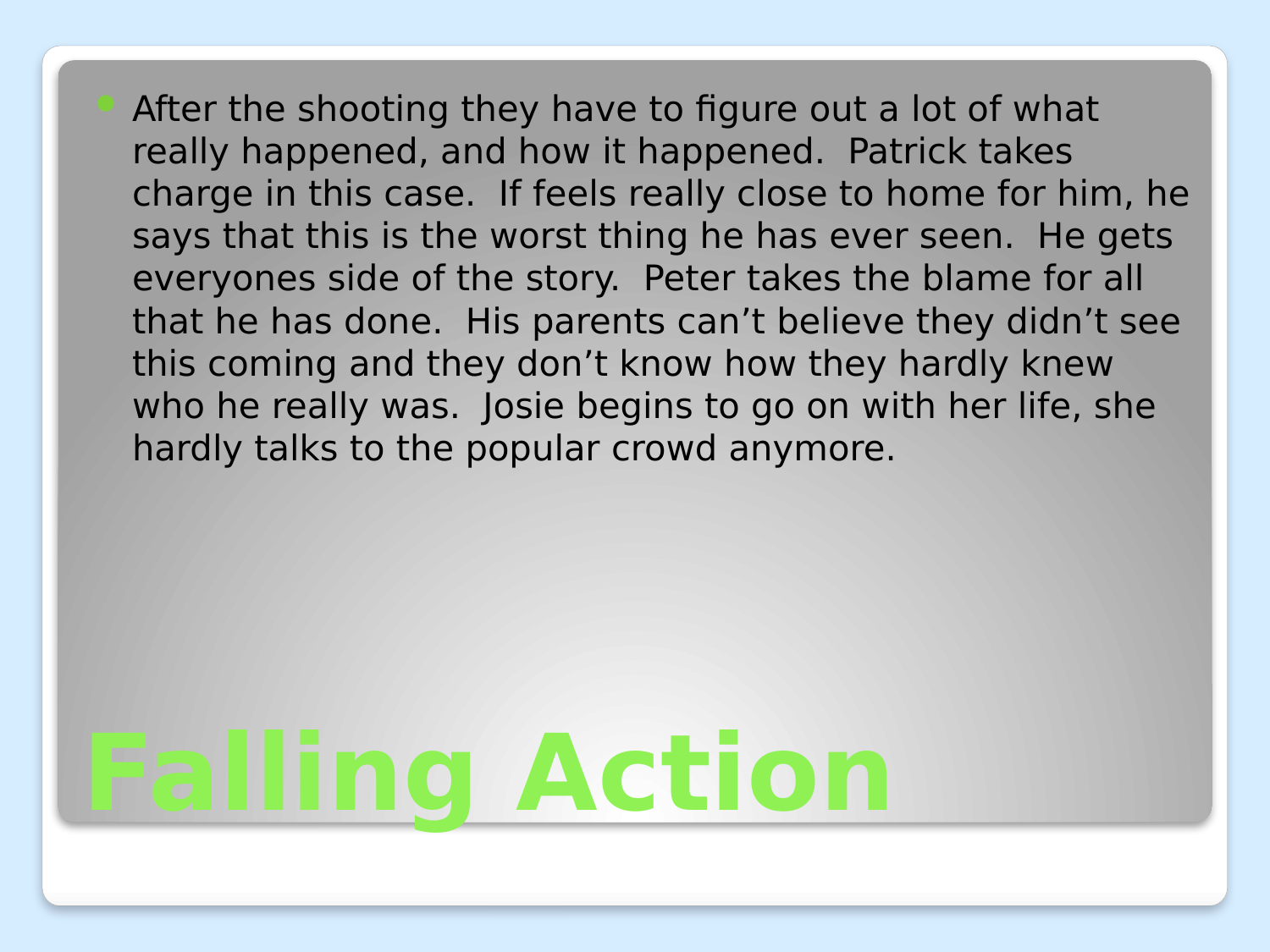

After the shooting they have to figure out a lot of what really happened, and how it happened.  Patrick takes charge in this case.  If feels really close to home for him, he says that this is the worst thing he has ever seen.  He gets everyones side of the story.  Peter takes the blame for all that he has done.  His parents can’t believe they didn’t see this coming and they don’t know how they hardly knew who he really was.  Josie begins to go on with her life, she hardly talks to the popular crowd anymore.
# Falling Action